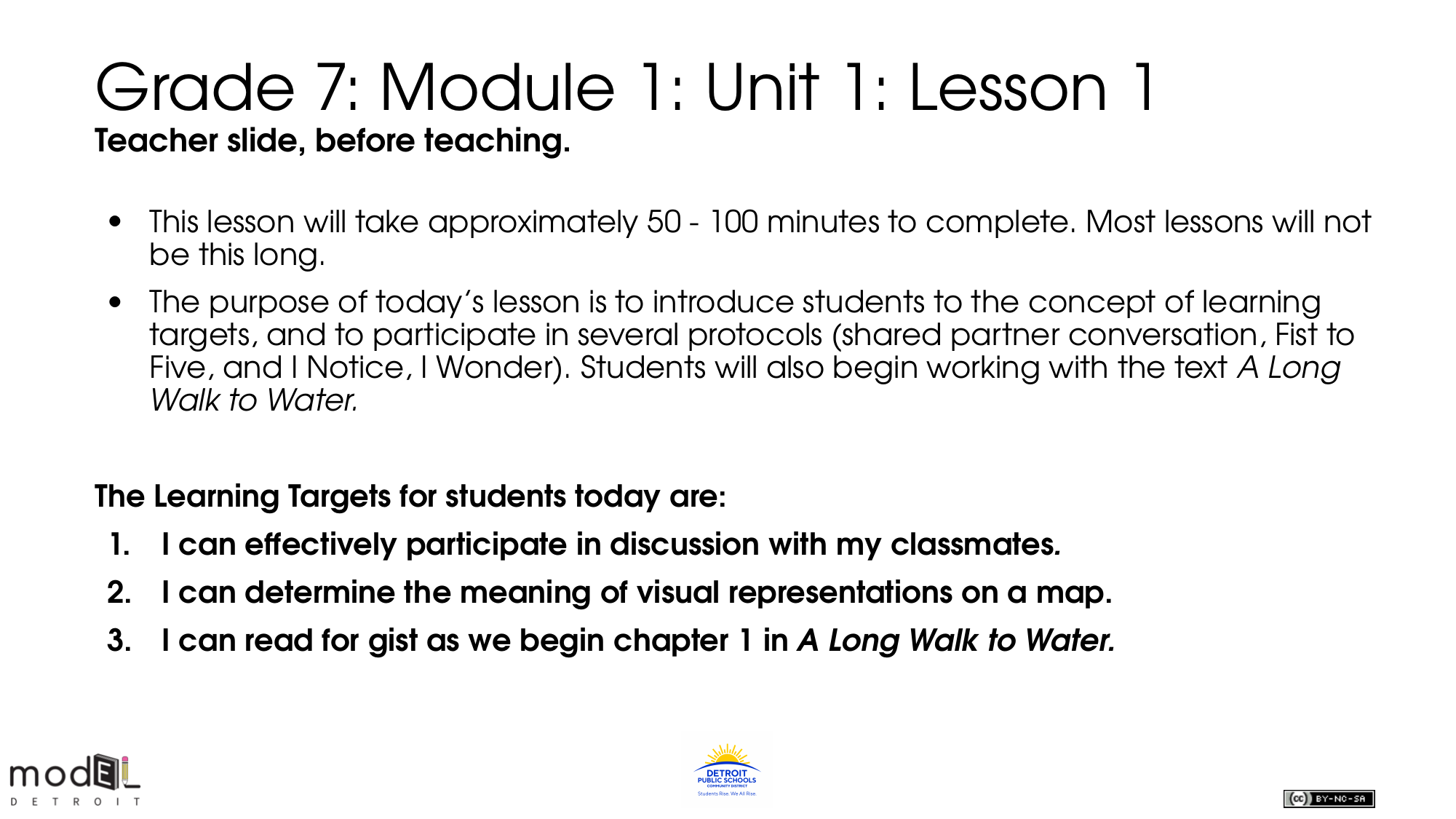

# Grade 7: Module 1: Unit 1: Lesson 1
Teacher slide, before teaching.
This lesson will take approximately 50 - 100 minutes to complete. Most lessons will not be this long.
The purpose of today’s lesson is to introduce students to the concept of learning targets, and to participate in several protocols (shared partner conversation, Fist to Five, and I Notice, I Wonder). Students will also begin working with the text A Long Walk to Water.

The Learning Targets for students today are:
I can effectively participate in discussion with my classmates.
I can determine the meaning of visual representations on a map.
I can read for gist as we begin chapter 1 in A Long Walk to Water.